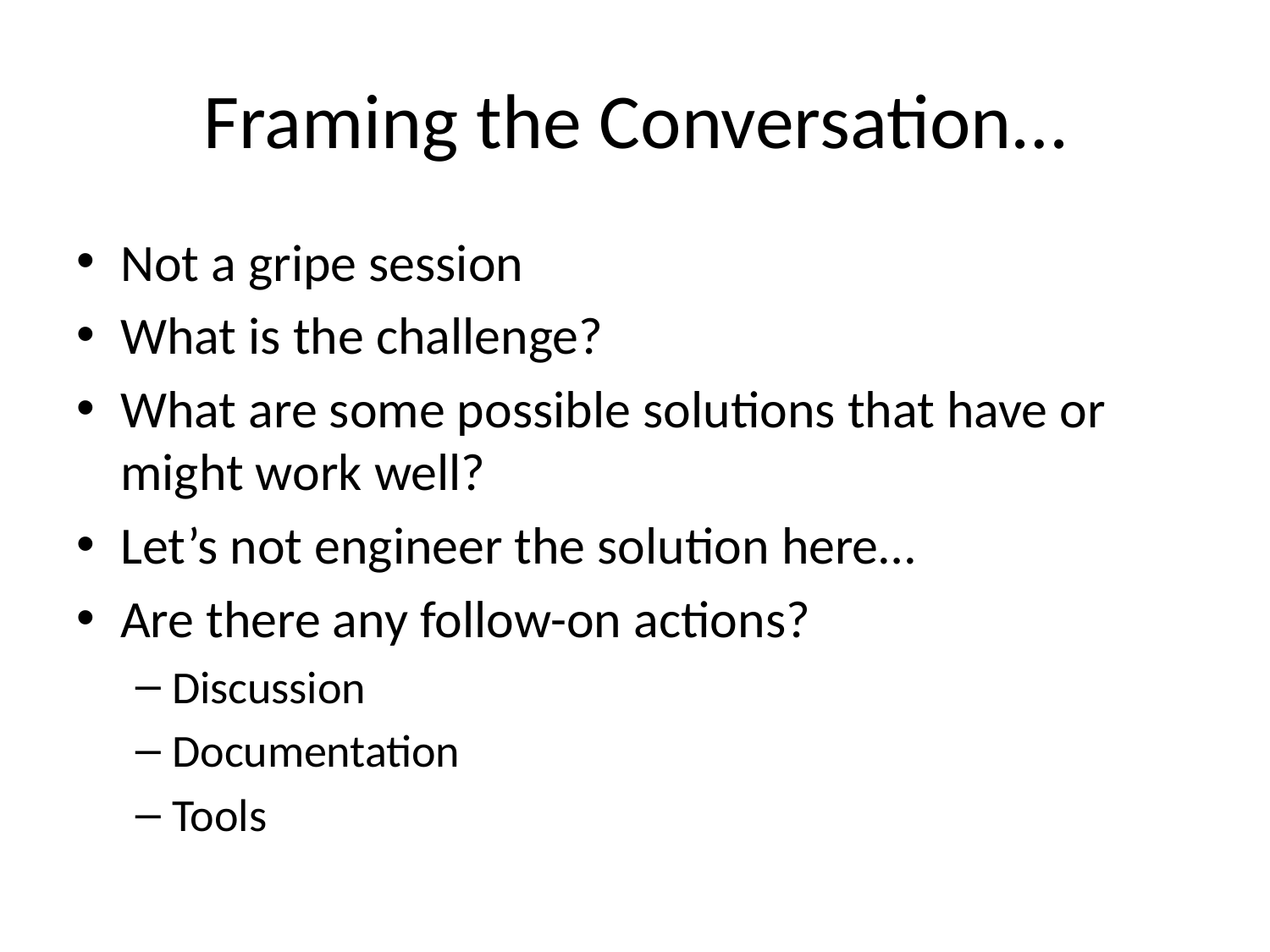

# Framing the Conversation…
Not a gripe session
What is the challenge?
What are some possible solutions that have or might work well?
Let’s not engineer the solution here…
Are there any follow-on actions?
Discussion
Documentation
Tools